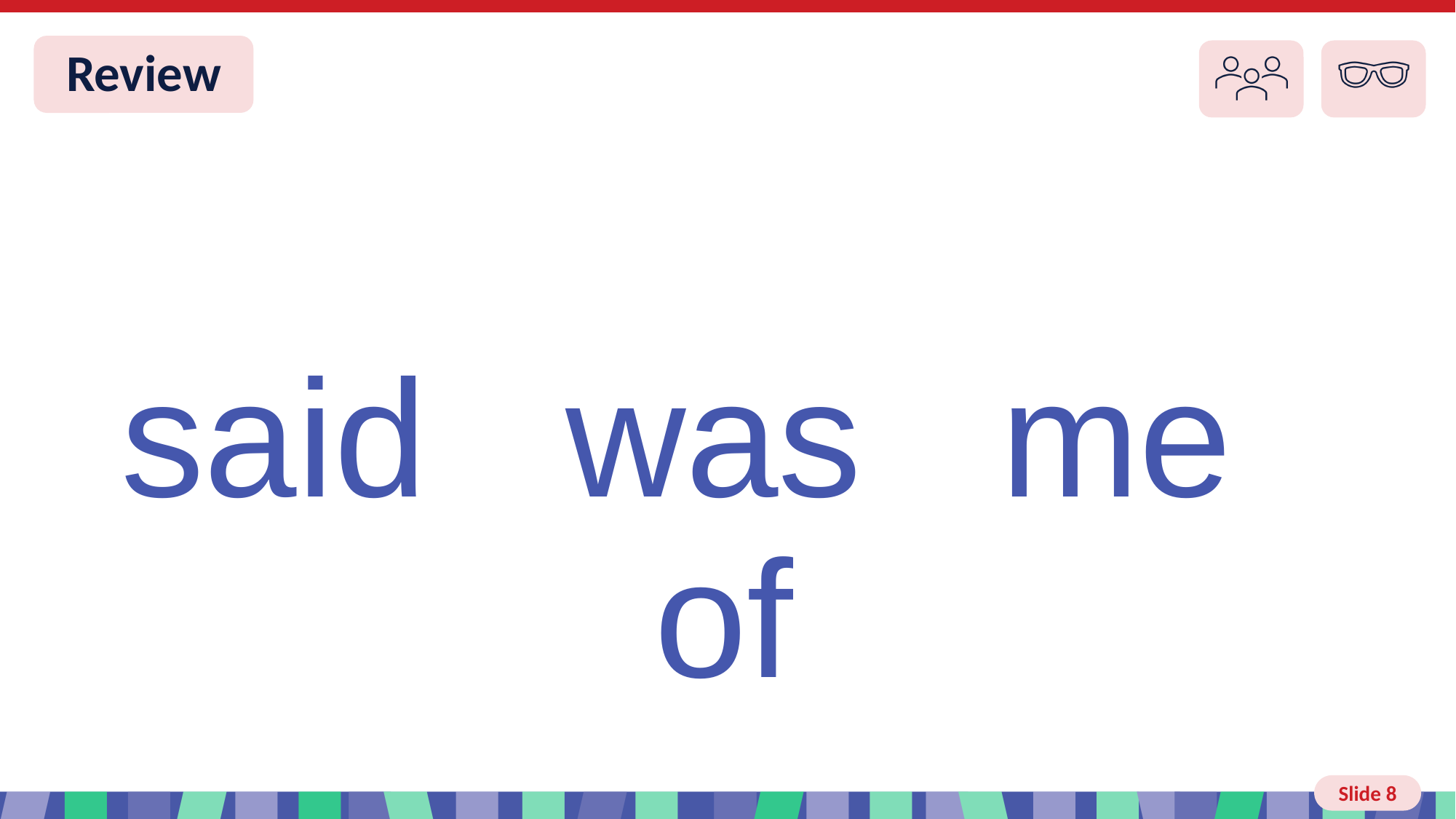

# Slide 8 Review
said   was   me   of